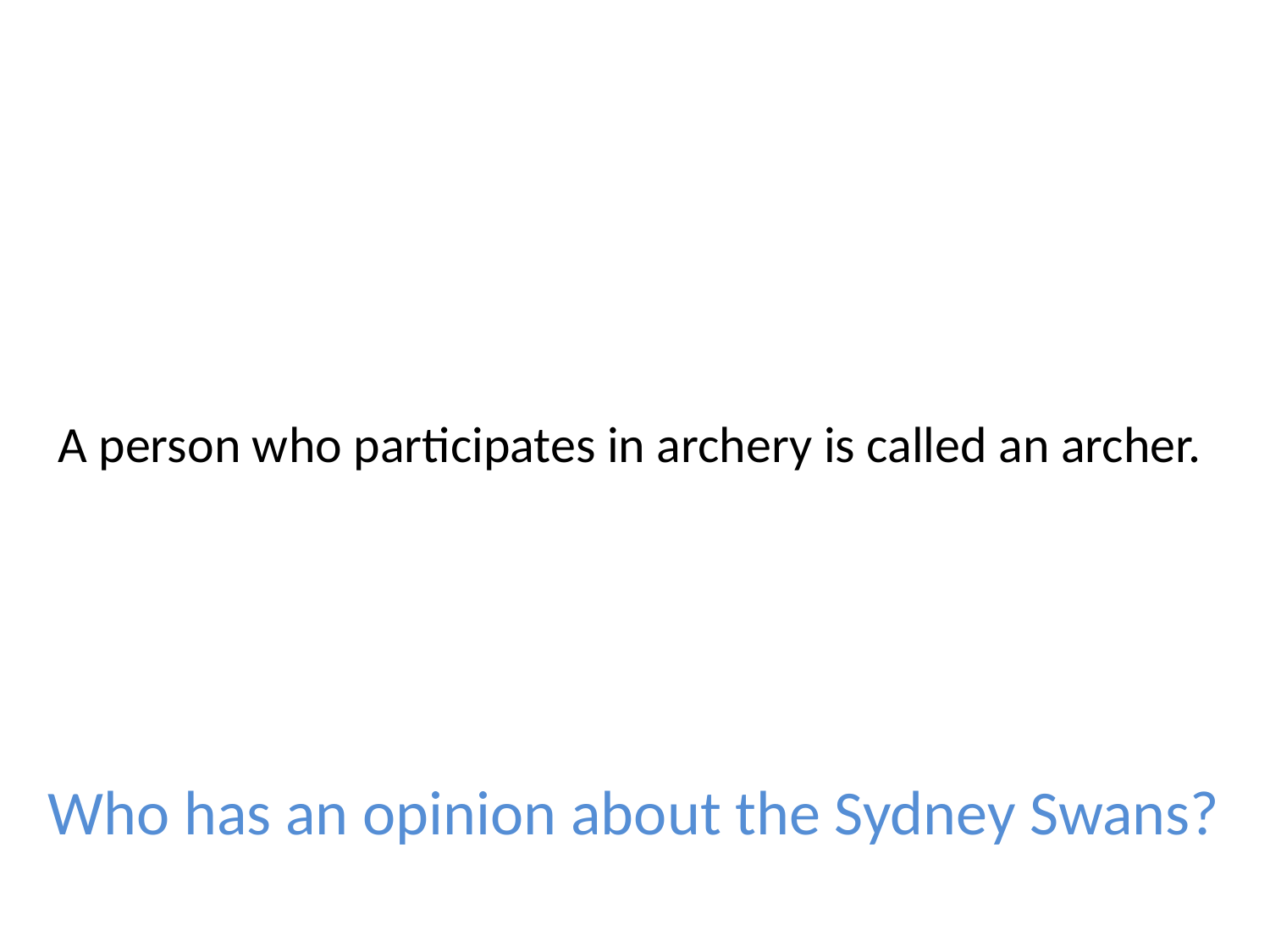

# A person who participates in archery is called an archer.
Who has an opinion about the Sydney Swans?